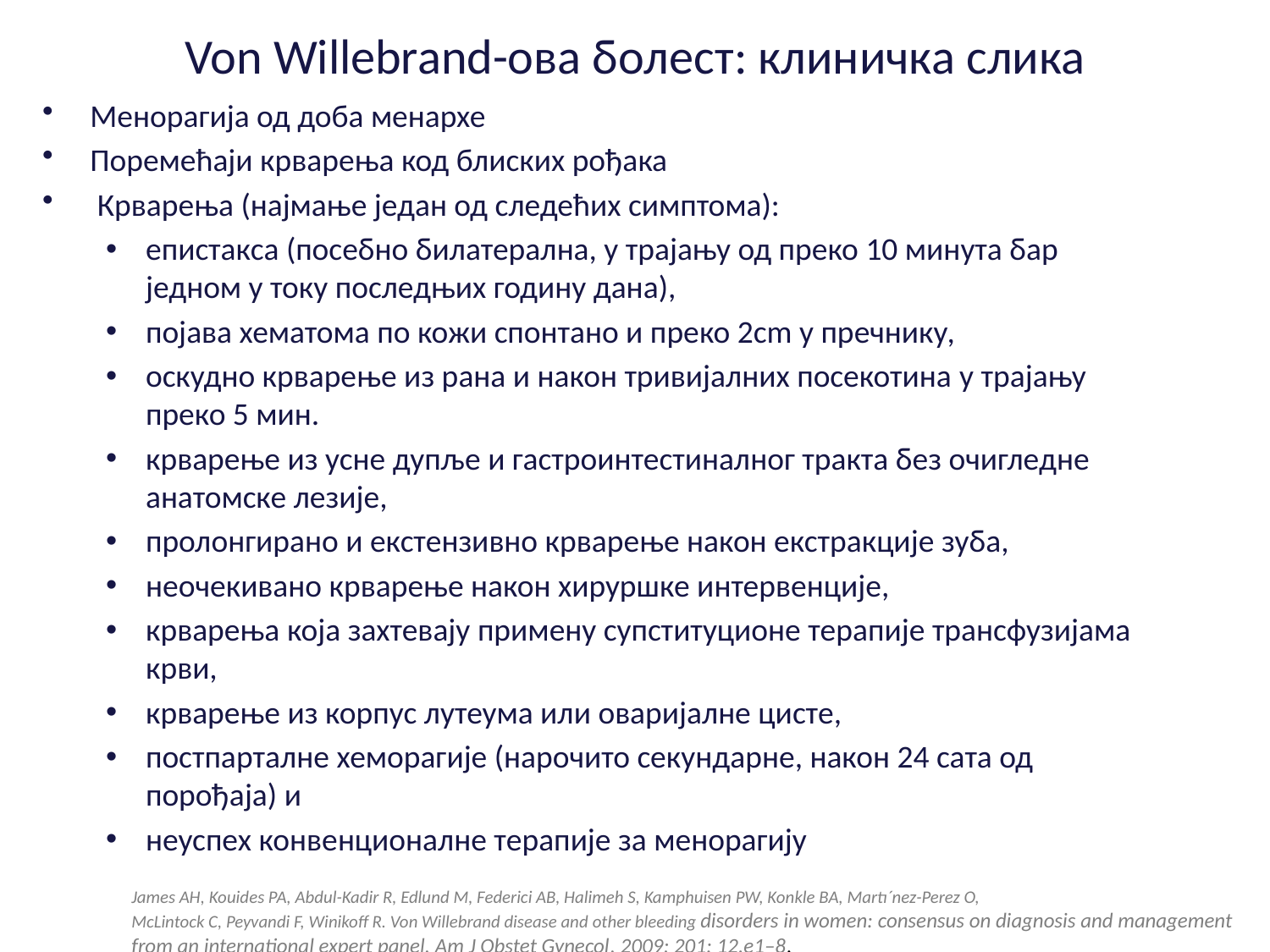

Von Willebrand-ова бoлест: клиничка слика
Менорагија од доба менархе
Поремећаји крварења код блиских рођака
 Крварења (најмање један од следећих симптома):
епистакса (посебно билатерална, у трајању од преко 10 минута бар једном у току последњих годину дана),
појава хематома по кожи спонтано и преко 2cm у пречнику,
оскудно крварење из рана и након тривијалних посекотина у трајању преко 5 мин.
крварење из усне дупље и гастроинтестиналног тракта без очигледне анатомске лезије,
пролонгирано и екстензивно крварење након екстракције зуба,
неочекивано крварење након хируршке интервенције,
крварења која захтевају примену супституционе терапије трансфузијама крви,
крварење из корпус лутеума или оваријалне цисте,
постпарталне хеморагије (нарочито секундарне, након 24 сата од порођаја) и
неуспех конвенционалне терапије за менорагију
James AH, Kouides PA, Abdul-Kadir R, Edlund M, Federici AB, Halimeh S, Kamphuisen PW, Konkle BA, Martı´nez-Perez O,
McLintock C, Peyvandi F, Winikoff R. Von Willebrand disease and other bleeding disorders in women: consensus on diagnosis and management from an international expert panel. Am J Obstet Gynecol, 2009; 201: 12.e1–8.